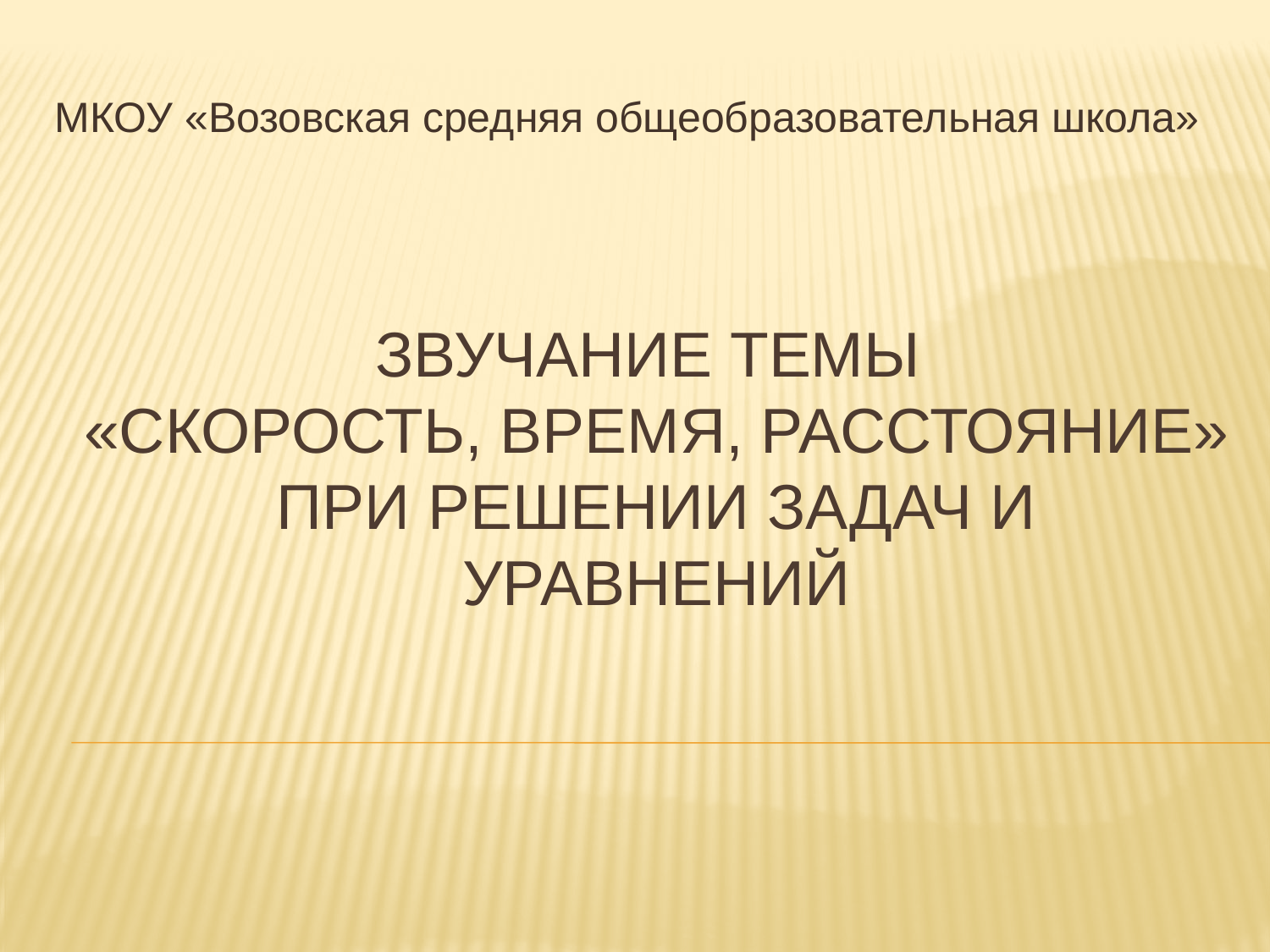

МКОУ «Возовская средняя общеобразовательная школа»
# звучание темы «Скорость, время, расстояние» при решении задач и уравнений